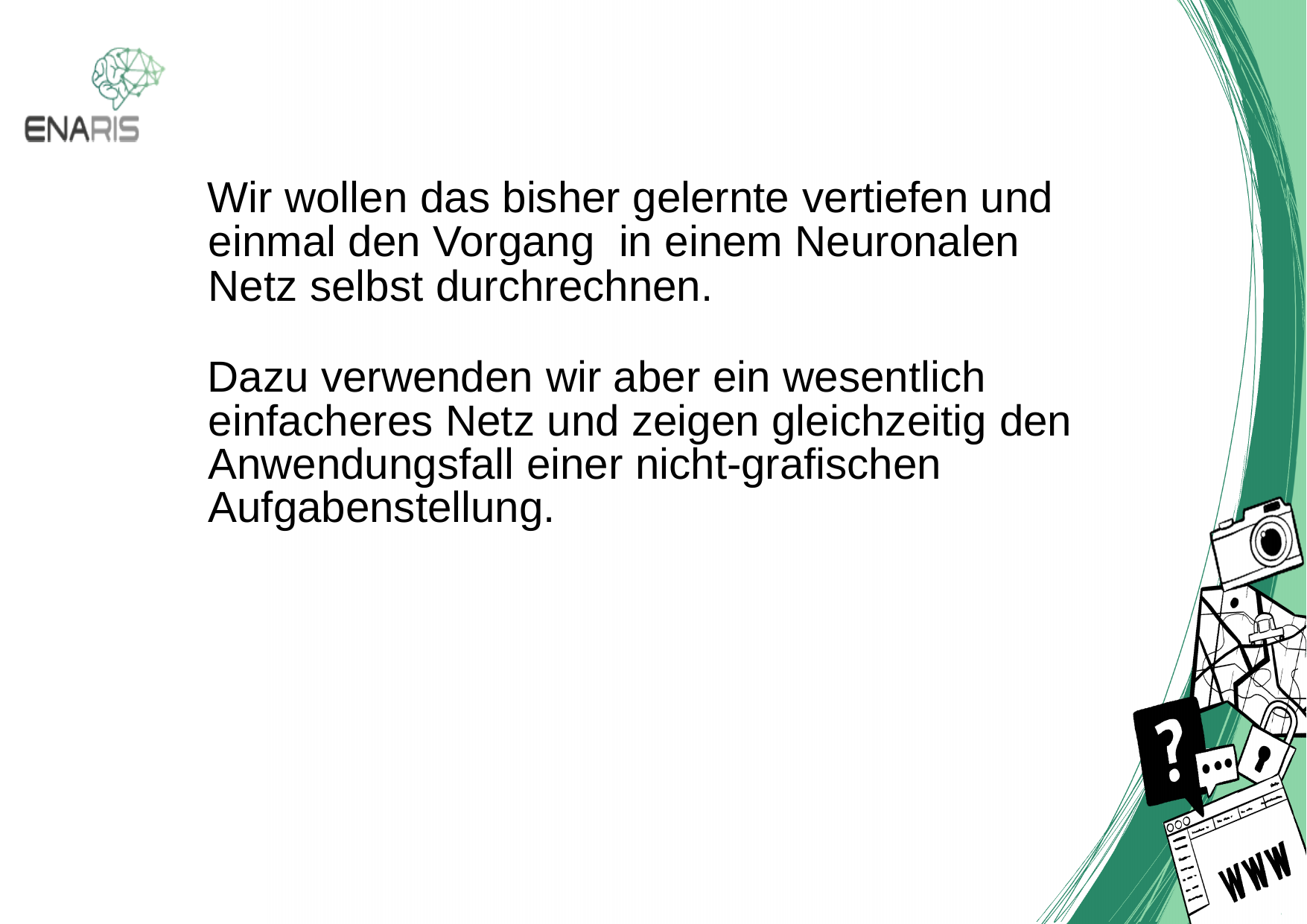

Wir wollen das bisher gelernte vertiefen und einmal den Vorgang  in einem Neuronalen Netz selbst durchrechnen.

Dazu verwenden wir aber ein wesentlich einfacheres Netz und zeigen gleichzeitig den Anwendungsfall einer nicht-grafischen  Aufgabenstellung.